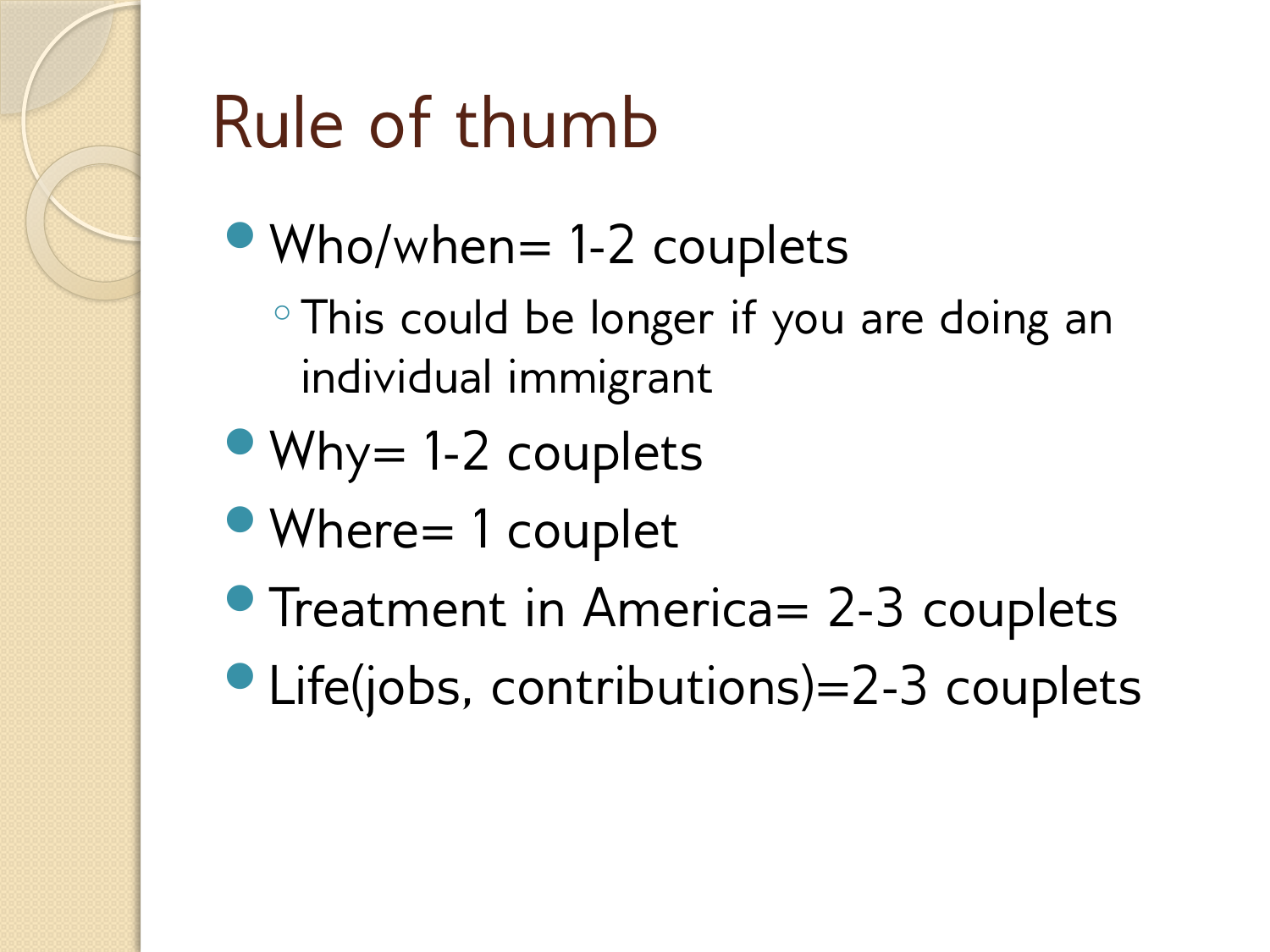

# Rule of thumb
Who/when= 1-2 couplets
This could be longer if you are doing an individual immigrant
Why= 1-2 couplets
Where= 1 couplet
Treatment in America= 2-3 couplets
Life(jobs, contributions)=2-3 couplets